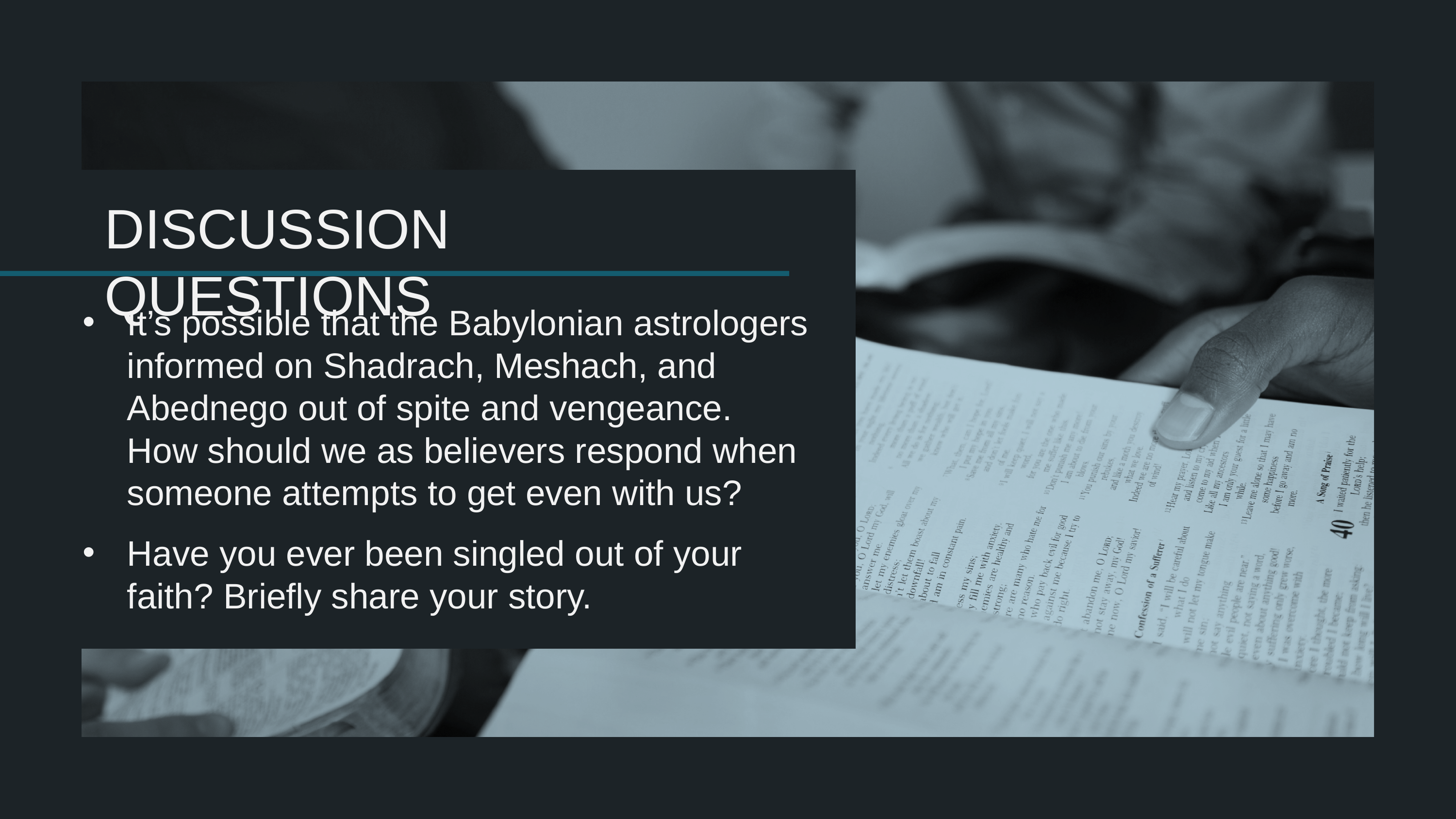

It’s possible that the Babylonian astrologers informed on Shadrach, Meshach, and Abednego out of spite and vengeance. How should we as believers respond when someone attempts to get even with us?
Have you ever been singled out of your faith? Briefly share your story.